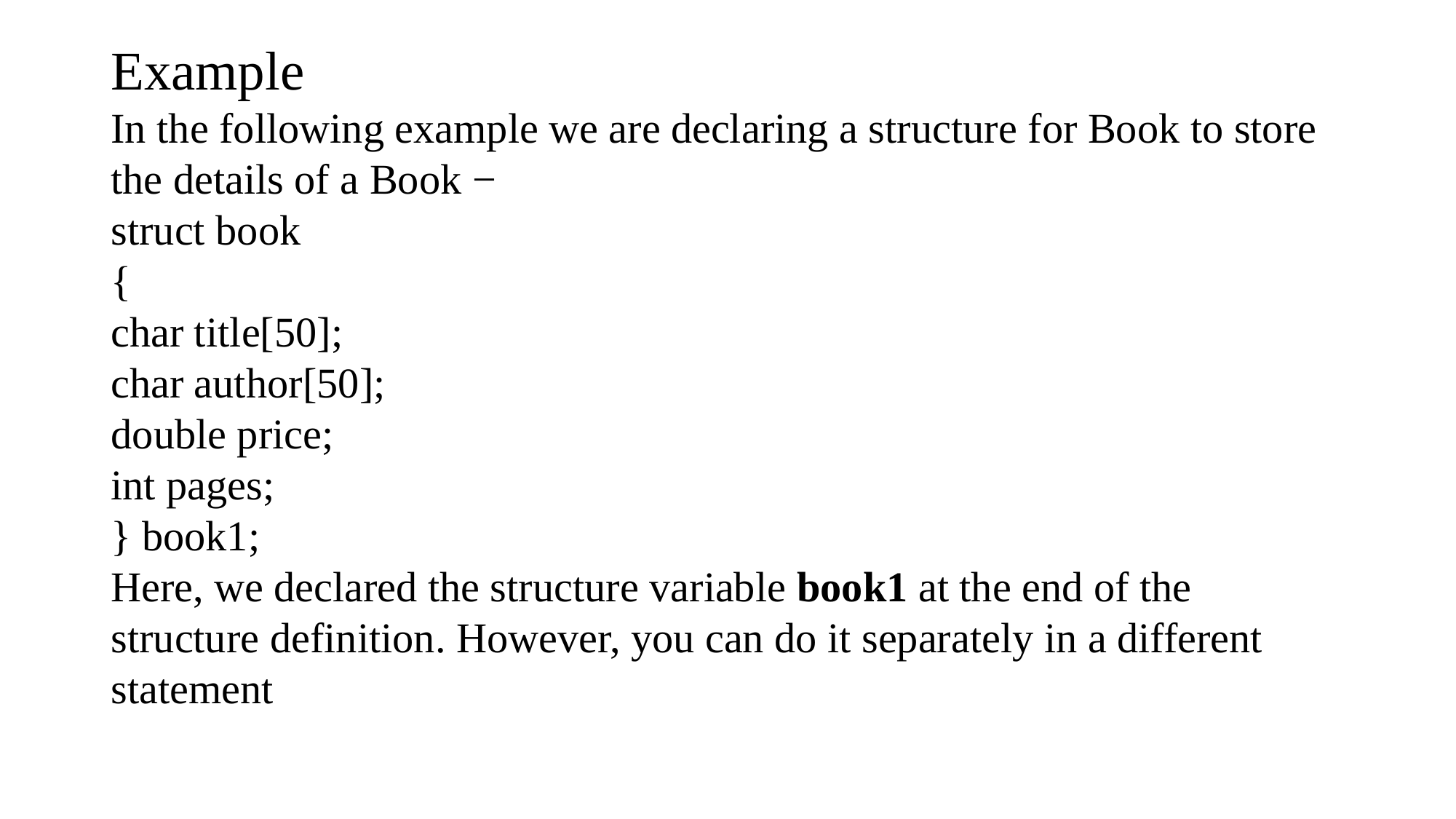

Example
In the following example we are declaring a structure for Book to store the details of a Book −
struct book
{
char title[50];
char author[50];
double price;
int pages;
} book1;
Here, we declared the structure variable book1 at the end of the structure definition. However, you can do it separately in a different statement